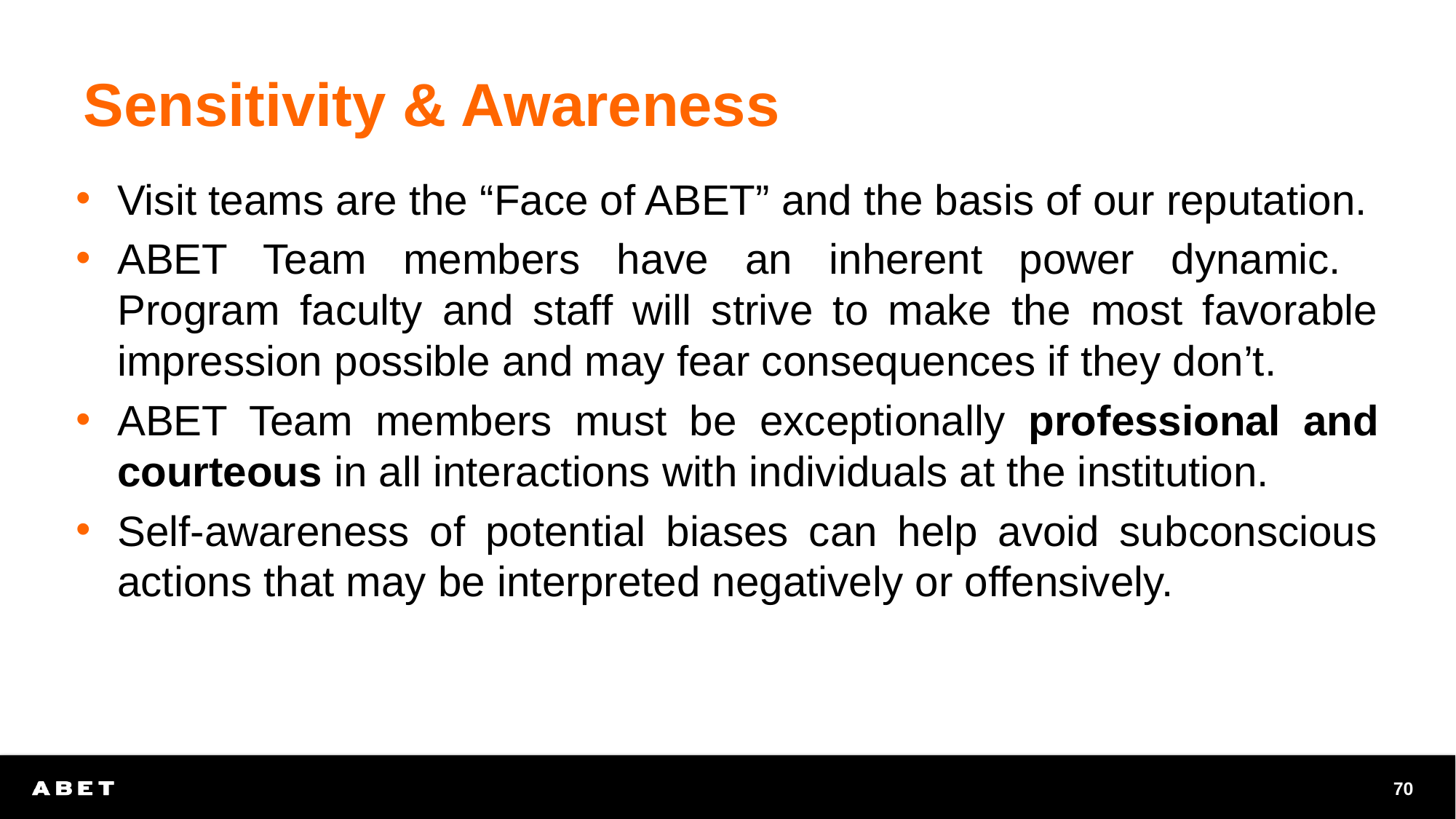

# Sensitivity & Awareness

Visit teams are the “Face of ABET” and the basis of our reputation.
ABET Team members have an inherent power dynamic.
Program faculty and staff will strive to make the most favorable impression possible and may fear consequences if they don’t.
ABET Team members must be exceptionally professional and courteous in all interactions with individuals at the institution.
Self-awareness of potential biases can help avoid subconscious actions that may be interpreted negatively or offensively.